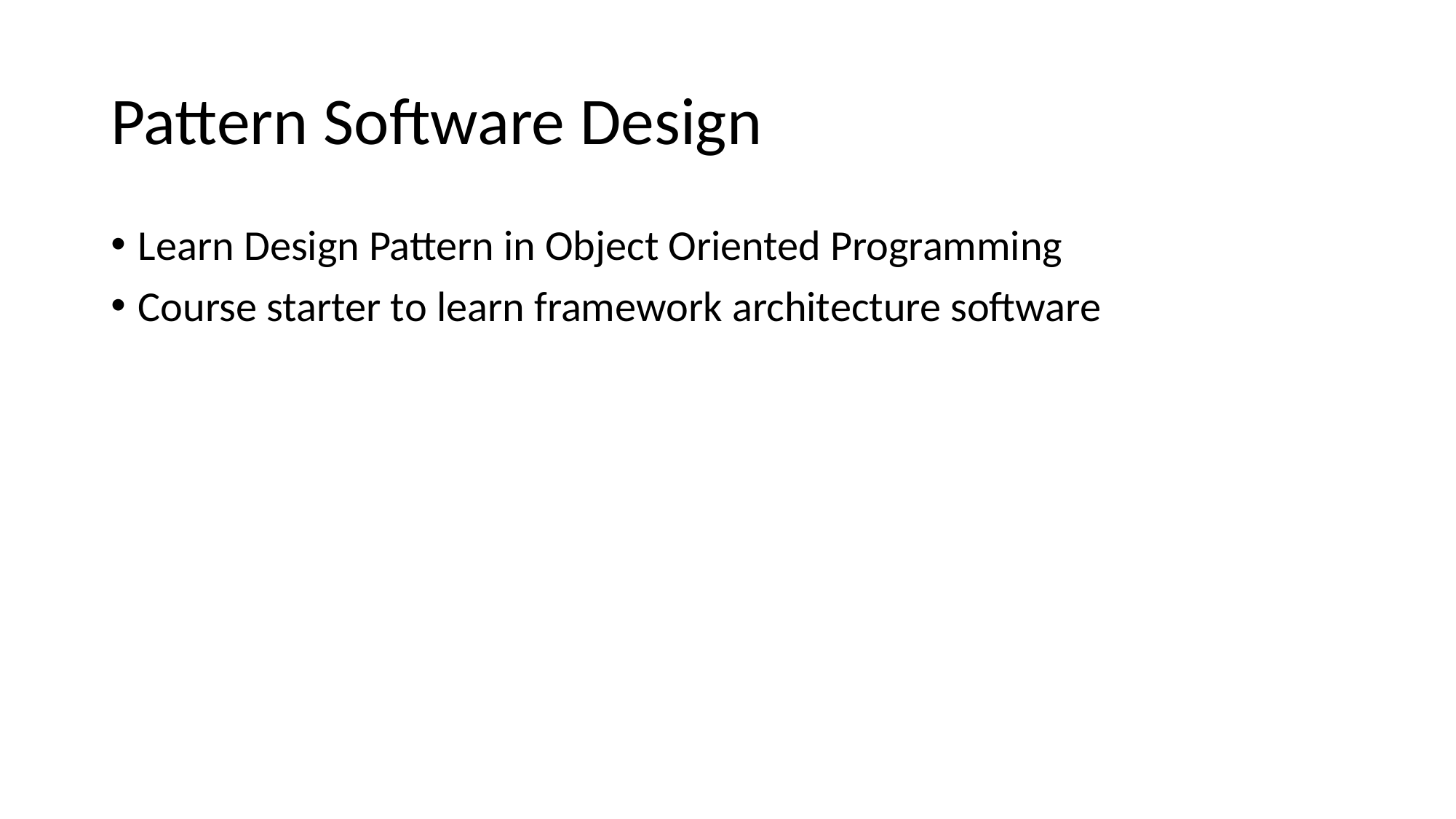

# Pattern Software Design
Learn Design Pattern in Object Oriented Programming
Course starter to learn framework architecture software